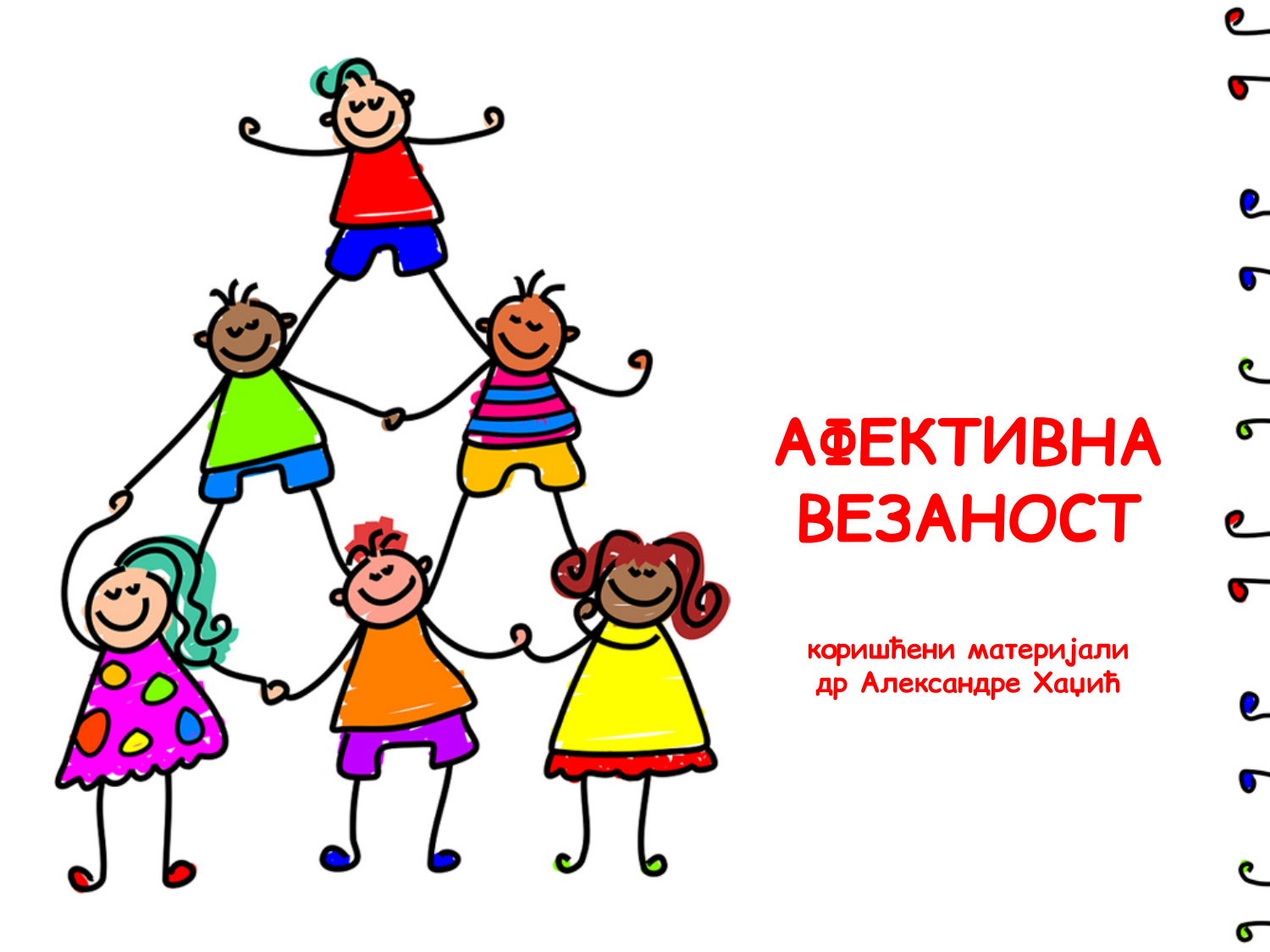

# АФЕКТИВНА ВЕЗАНОСТ коришћени материјали др Александре Хаџић